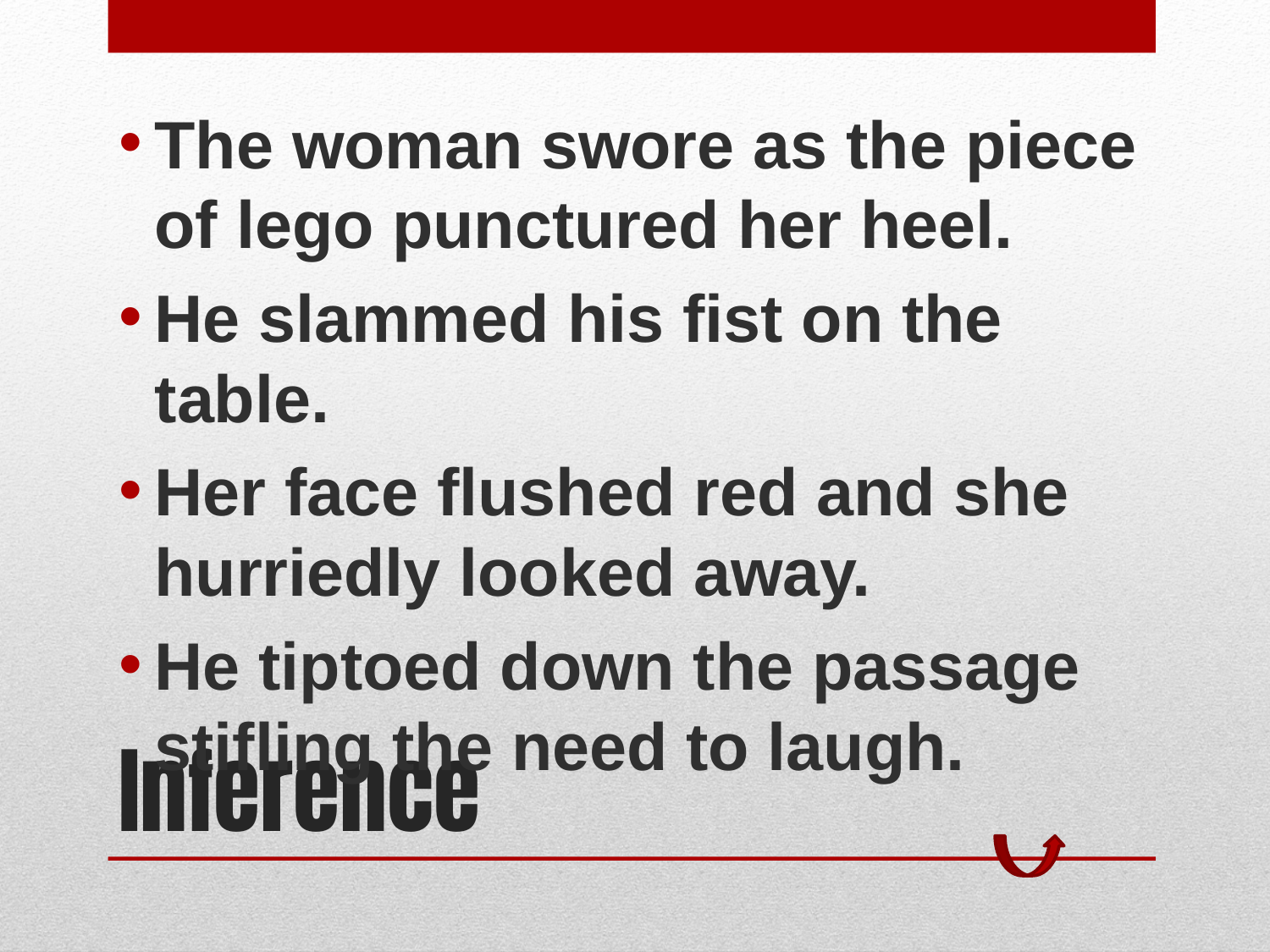

The woman swore as the piece of lego punctured her heel.
He slammed his fist on the table.
Her face flushed red and she hurriedly looked away.
He tiptoed down the passage stifling the need to laugh.

# Inference